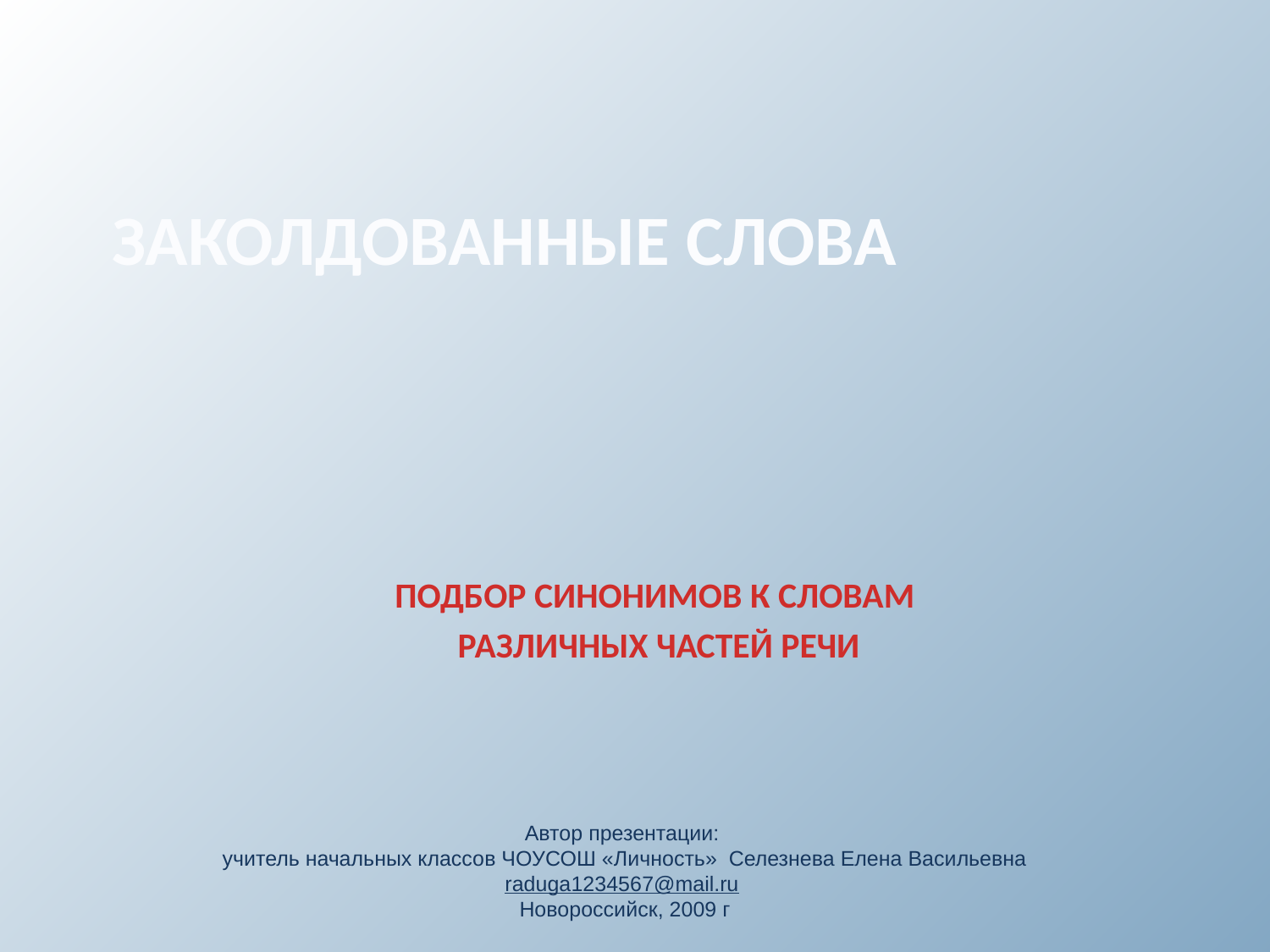

# ЗАКОЛДОВАННЫЕ СЛОВА
ПОДБОР СИНОНИМОВ К СЛОВАМ
РАЗЛИЧНЫХ ЧАСТЕЙ РЕЧИ
Автор презентации:
учитель начальных классов ЧОУСОШ «Личность»  Селезнева Елена Васильевна
raduga1234567@mail.ru
Новороссийск, 2009 г